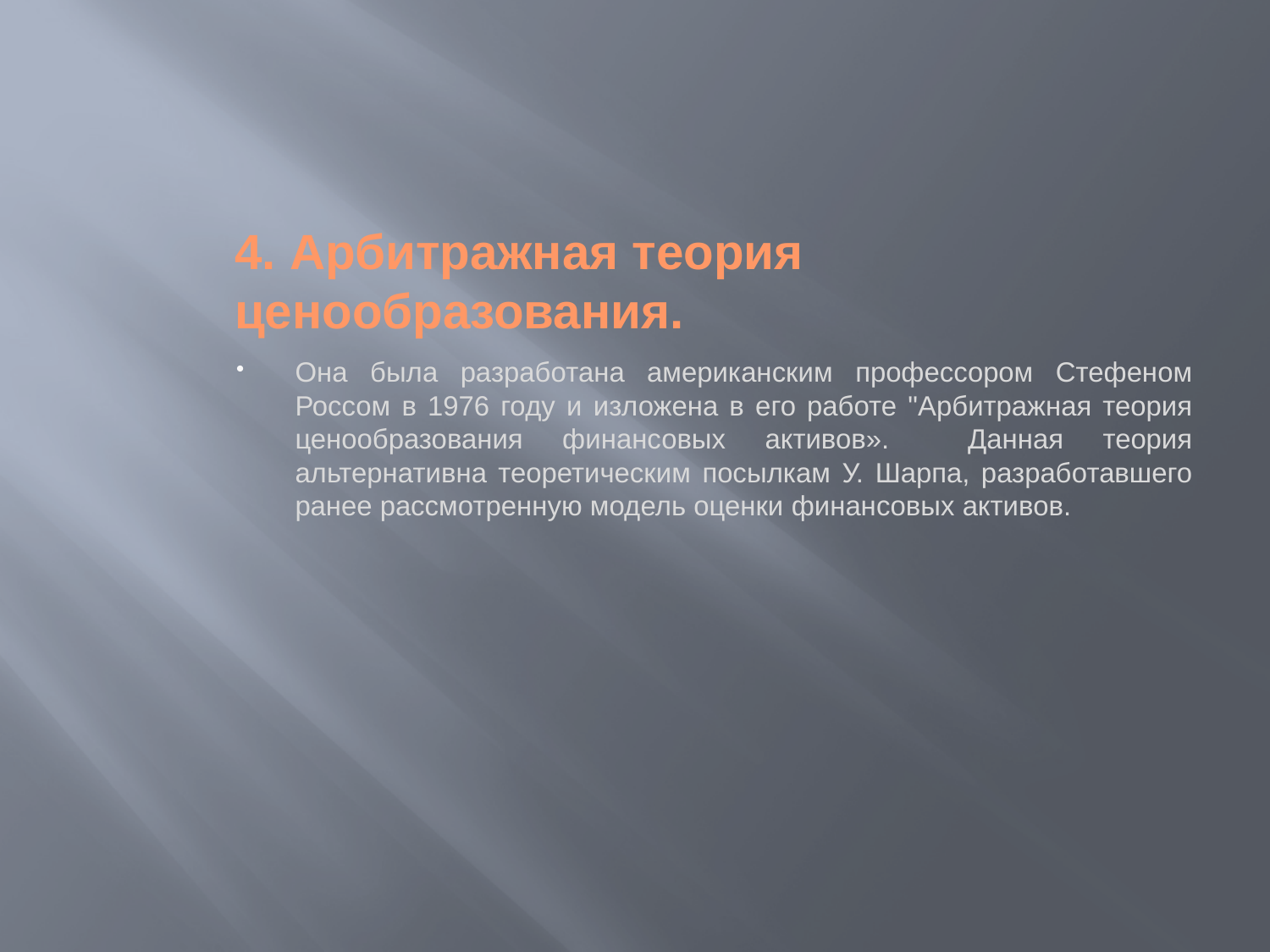

4. Арбитражная теория ценообразования.
Она была разработана американским профессором Стефеном Россом в 1976 году и изложена в его работе "Арбитражная теория ценообразования финансовых активов».  Данная теория альтернативна теоретическим посылкам У. Шарпа, разработавшего ранее рассмотренную модель оценки финансовых активов.